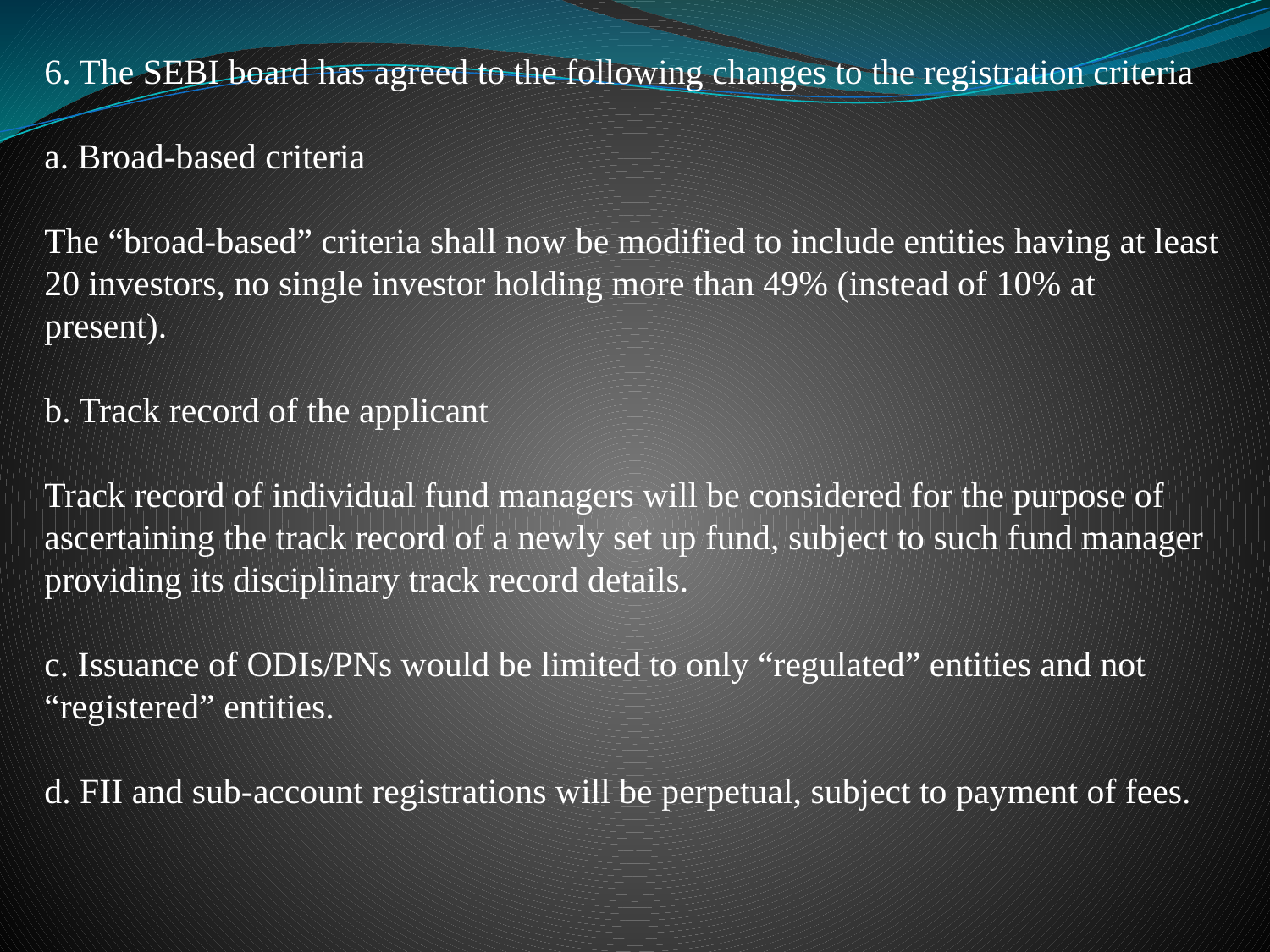

6. The SEBI board has agreed to the following changes to the registration criteria 
a. Broad-based criteria 
The “broad-based” criteria shall now be modified to include entities having at least 20 investors, no single investor holding more than 49% (instead of 10% at present). 
b. Track record of the applicant

Track record of individual fund managers will be considered for the purpose of ascertaining the track record of a newly set up fund, subject to such fund manager providing its disciplinary track record details. 
c. Issuance of ODIs/PNs would be limited to only “regulated” entities and not “registered” entities. 
d. FII and sub-account registrations will be perpetual, subject to payment of fees.